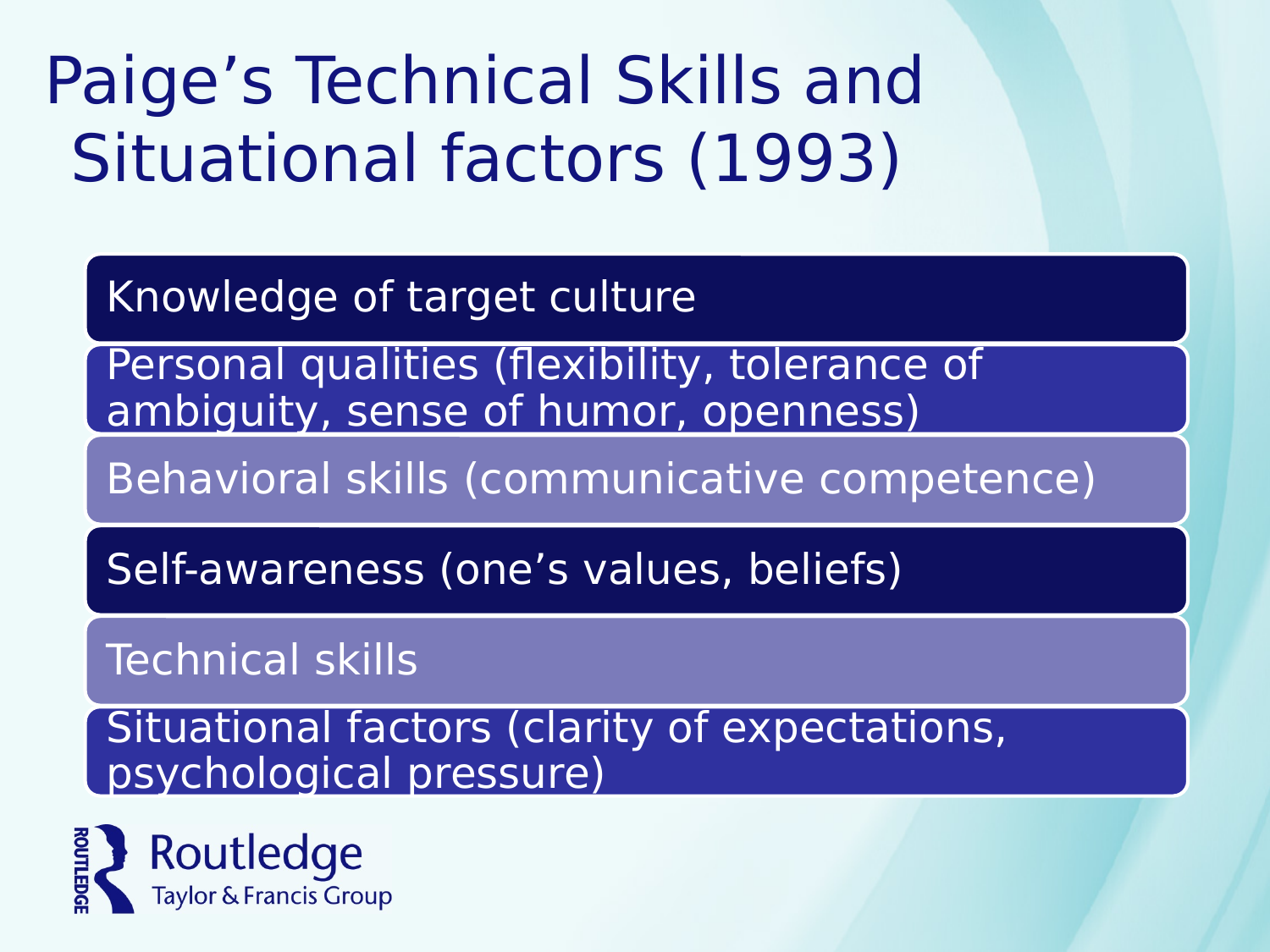

# Paige’s Technical Skills and Situational factors (1993)
Knowledge of target culture
Personal qualities (flexibility, tolerance of ambiguity, sense of humor, openness)
Behavioral skills (communicative competence)
Self-awareness (one’s values, beliefs)
Technical skills
Situational factors (clarity of expectations, psychological pressure)